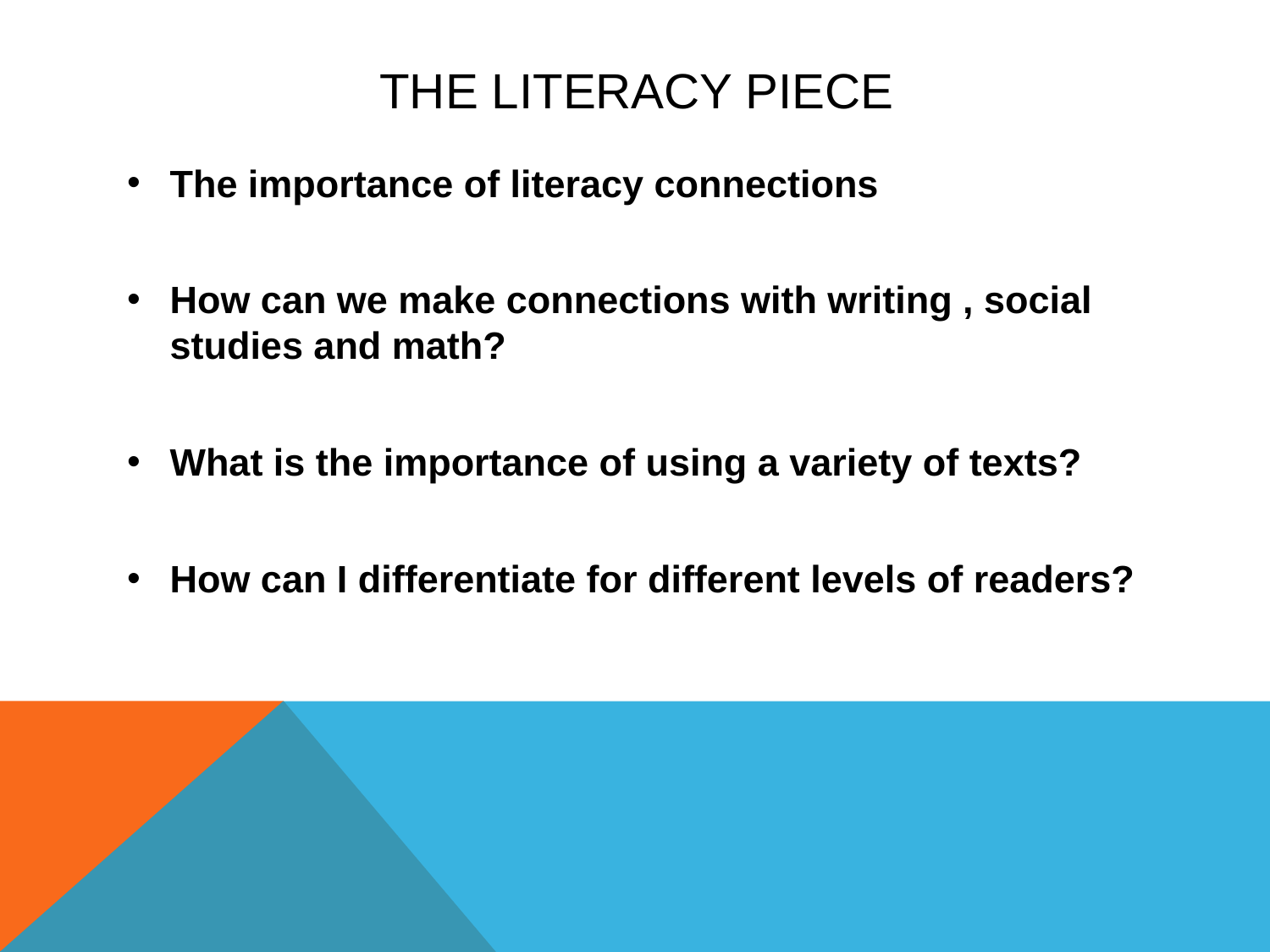

# The Literacy Piece
The importance of literacy connections

How can we make connections with writing , social studies and math?

What is the importance of using a variety of texts?

How can I differentiate for different levels of readers?